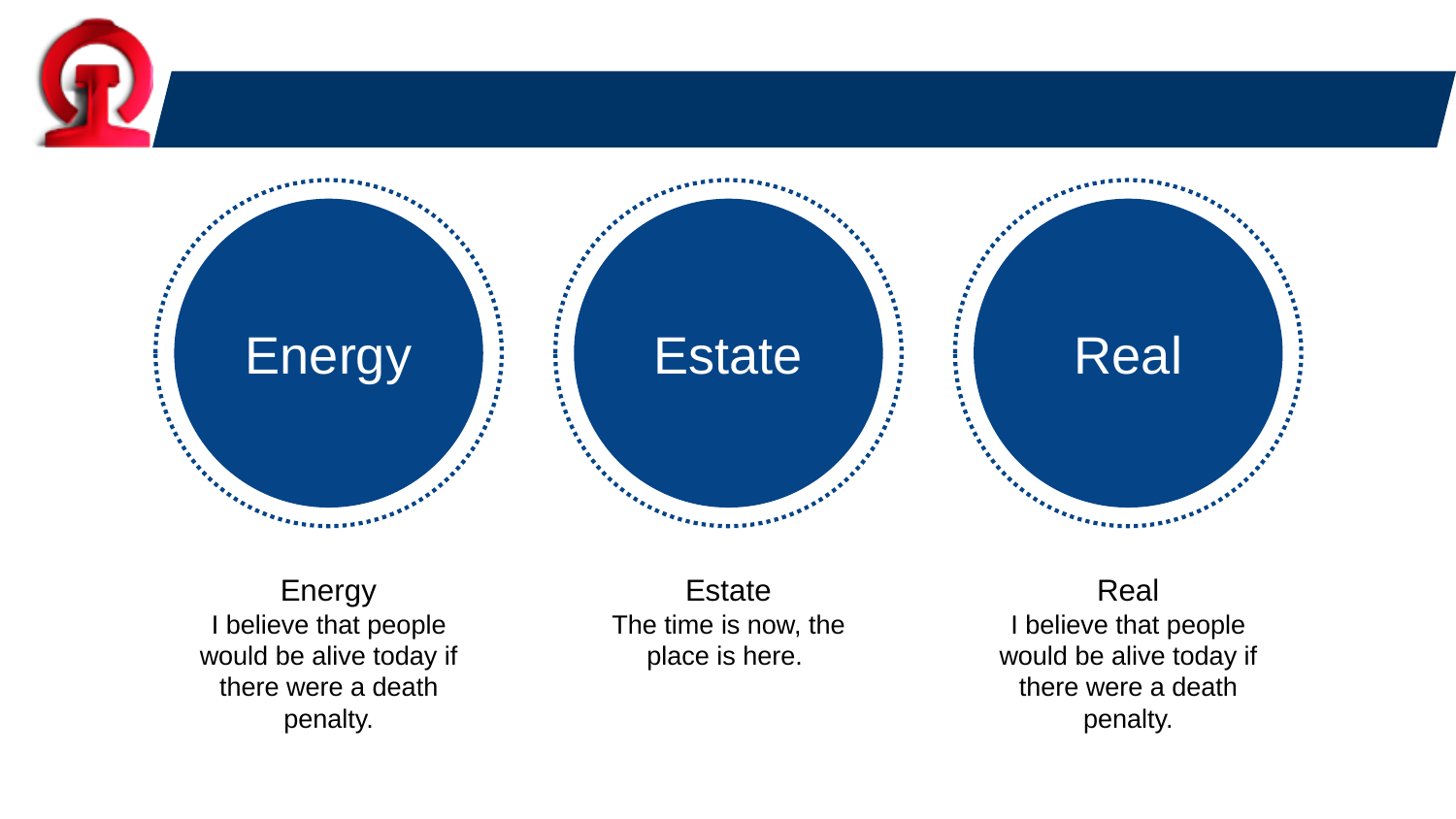

#

Energy
Estate
Real
Energy
I believe that people would be alive today if there were a death penalty.
Estate
The time is now, the place is here.
Real
I believe that people would be alive today if there were a death penalty.